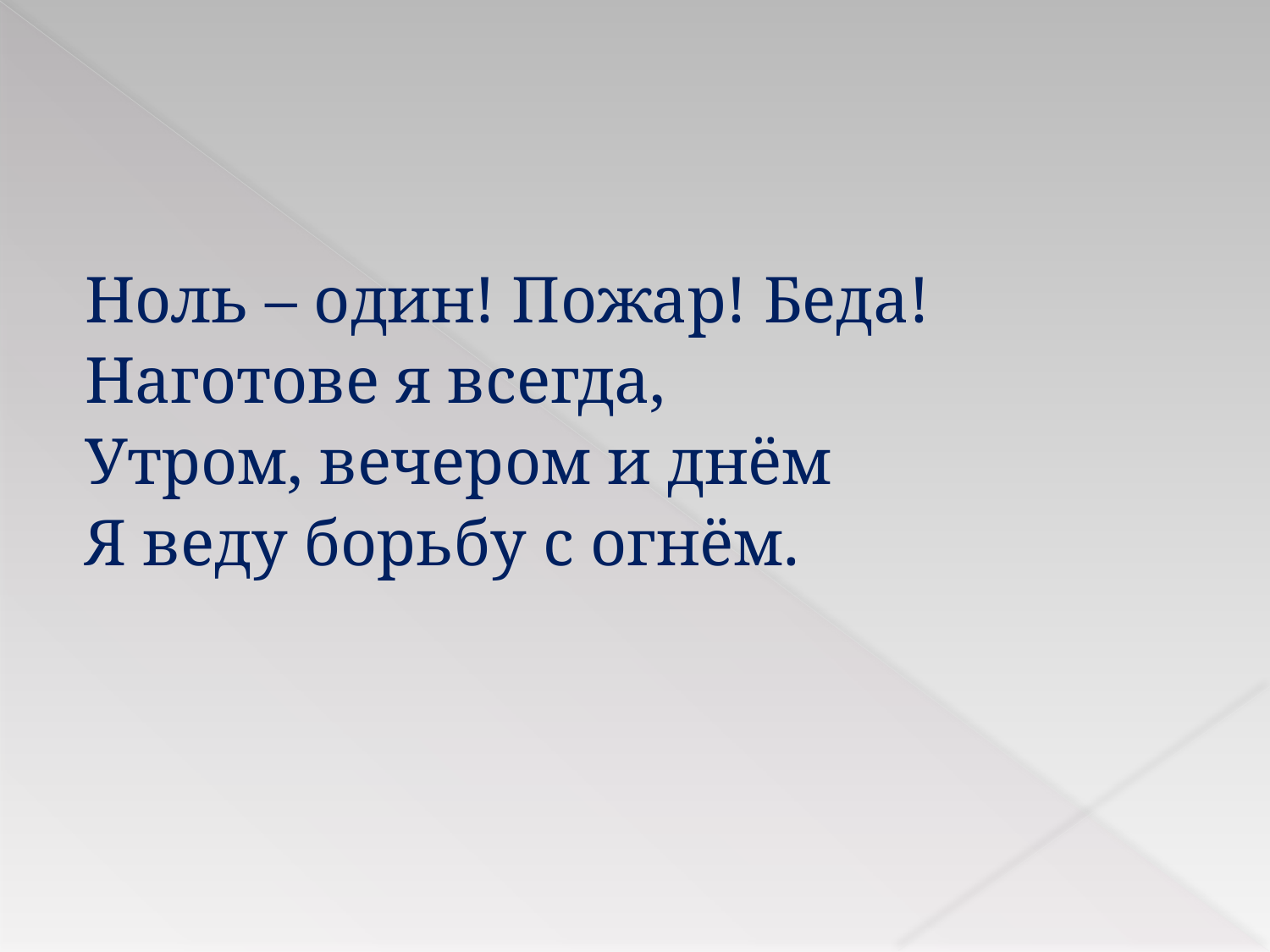

Ноль – один! Пожар! Беда!
Наготове я всегда,
Утром, вечером и днём
Я веду борьбу с огнём.